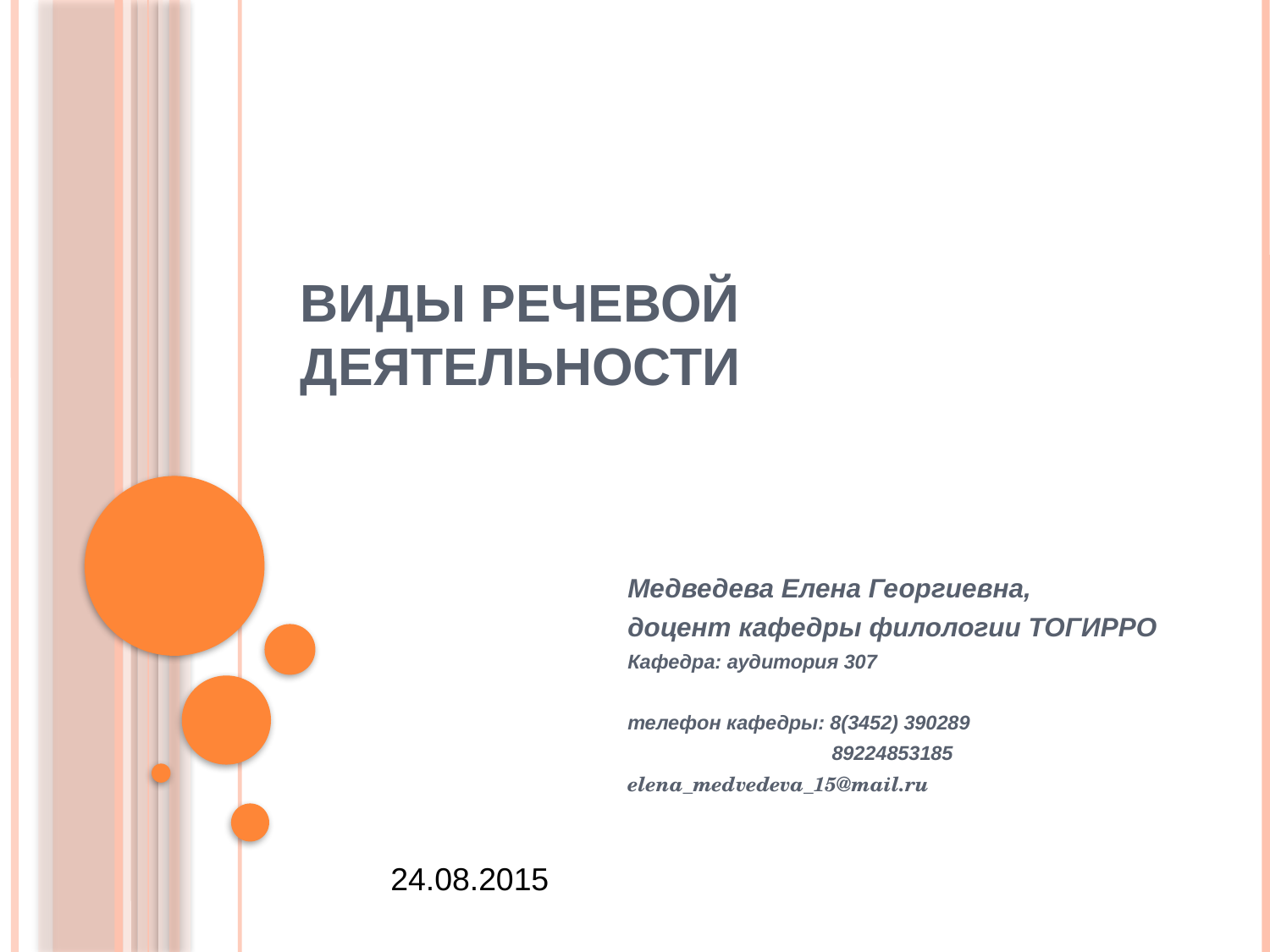

# Виды речевой деятельности
Медведева Елена Георгиевна,
доцент кафедры филологии ТОГИРРО
Кафедра: аудитория 307

телефон кафедры: 8(3452) 390289
                                    89224853185
elena_medvedeva_15@mail.ru

24.08.2015